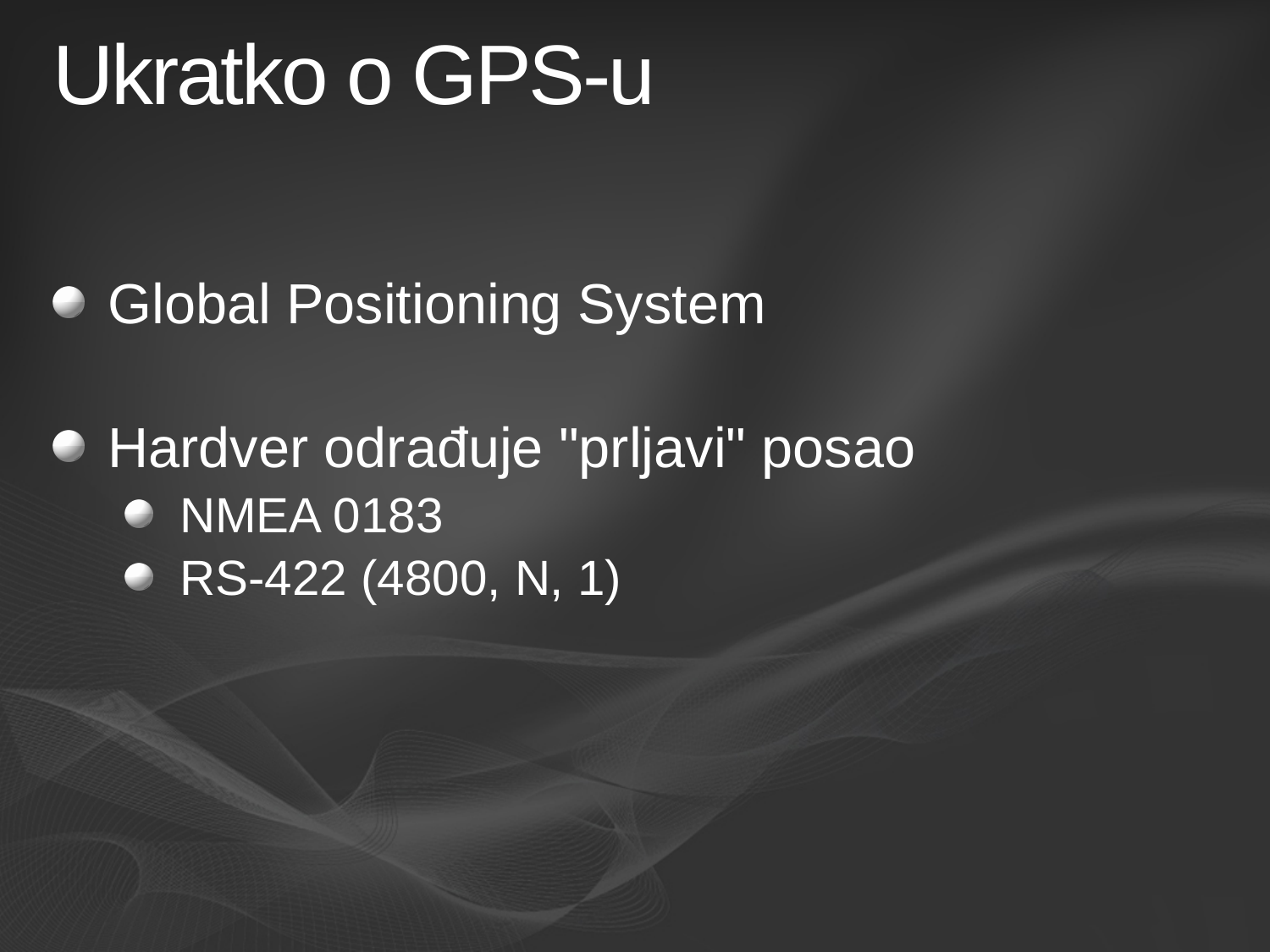

# Ukratko o GPS-u

Global Positioning System

Hardver odrađuje "prljavi" posao
NMEA 0183
RS-422 (4800, N, 1)